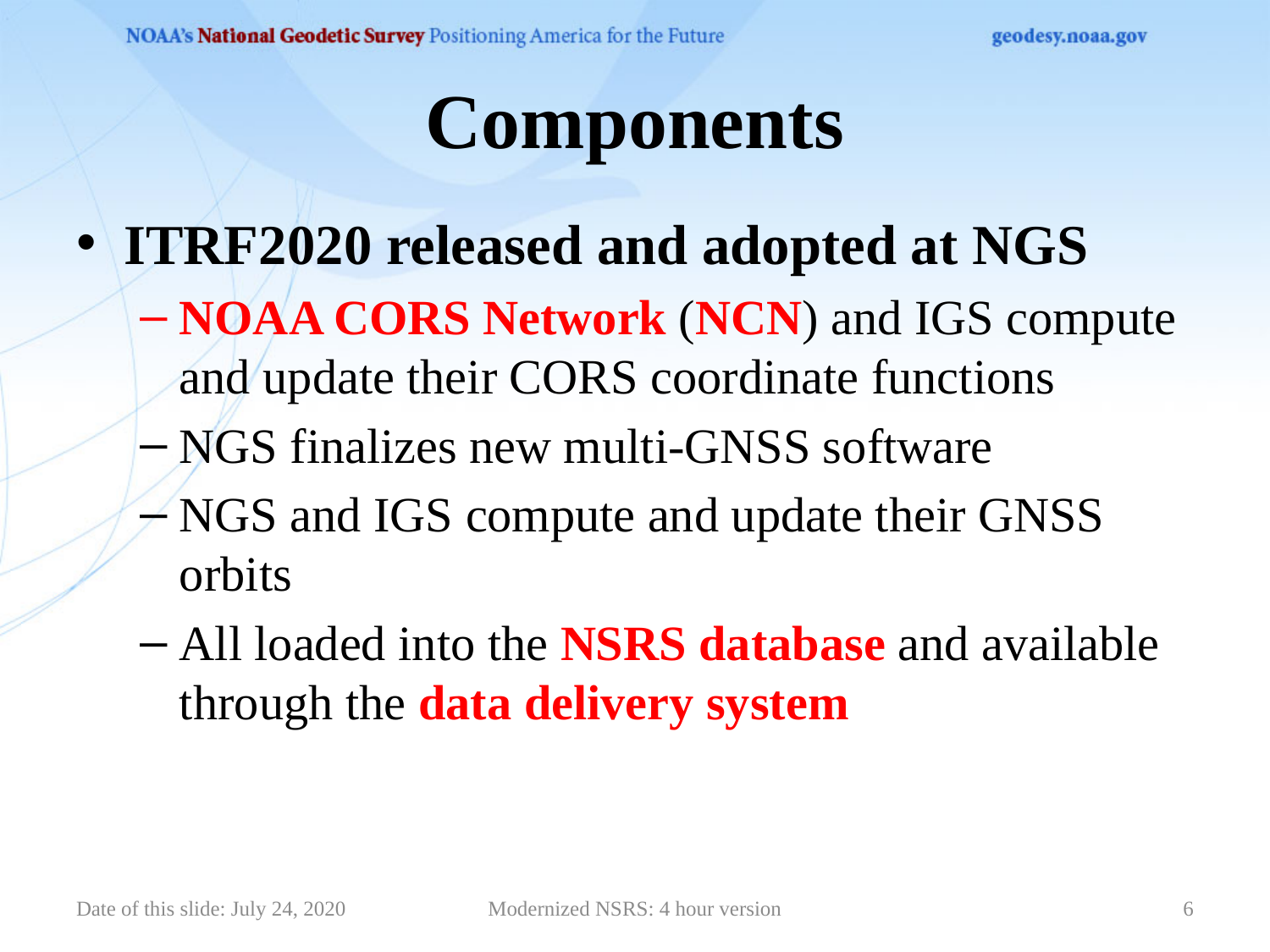

# Components
ITRF2020 released and adopted at NGS
NOAA CORS Network (NCN) and IGS compute and update their CORS coordinate functions
NGS finalizes new multi-GNSS software
NGS and IGS compute and update their GNSS orbits
All loaded into the NSRS database and available through the data delivery system

Date of this slide: July 24, 2020
Modernized NSRS: 4 hour version
6